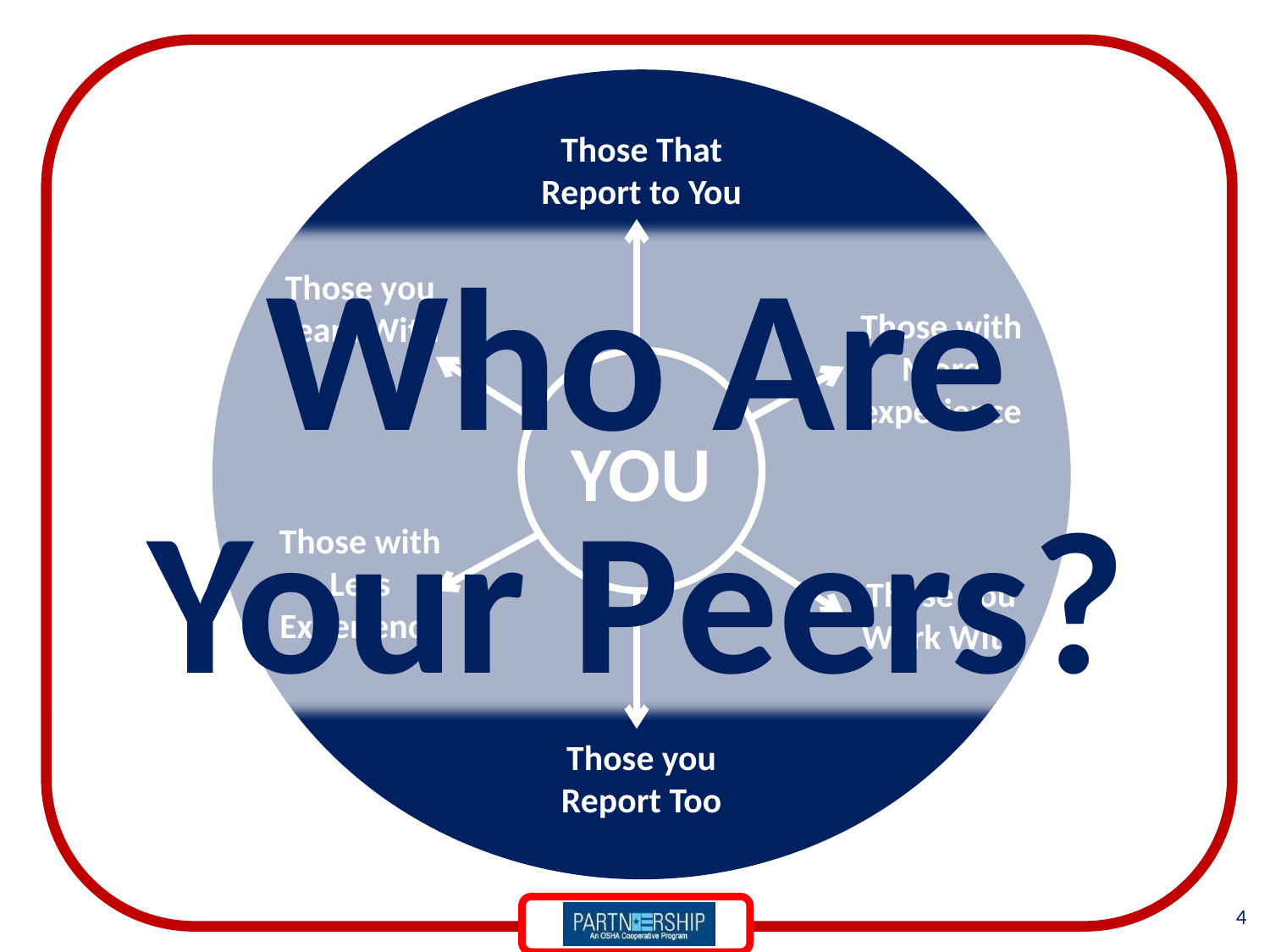

Those That Report to You
Who Are Your Peers?
Those you Team With
Those with More experience
YOU
Those with Less Experience
Those you Work With
Those you Report Too
4